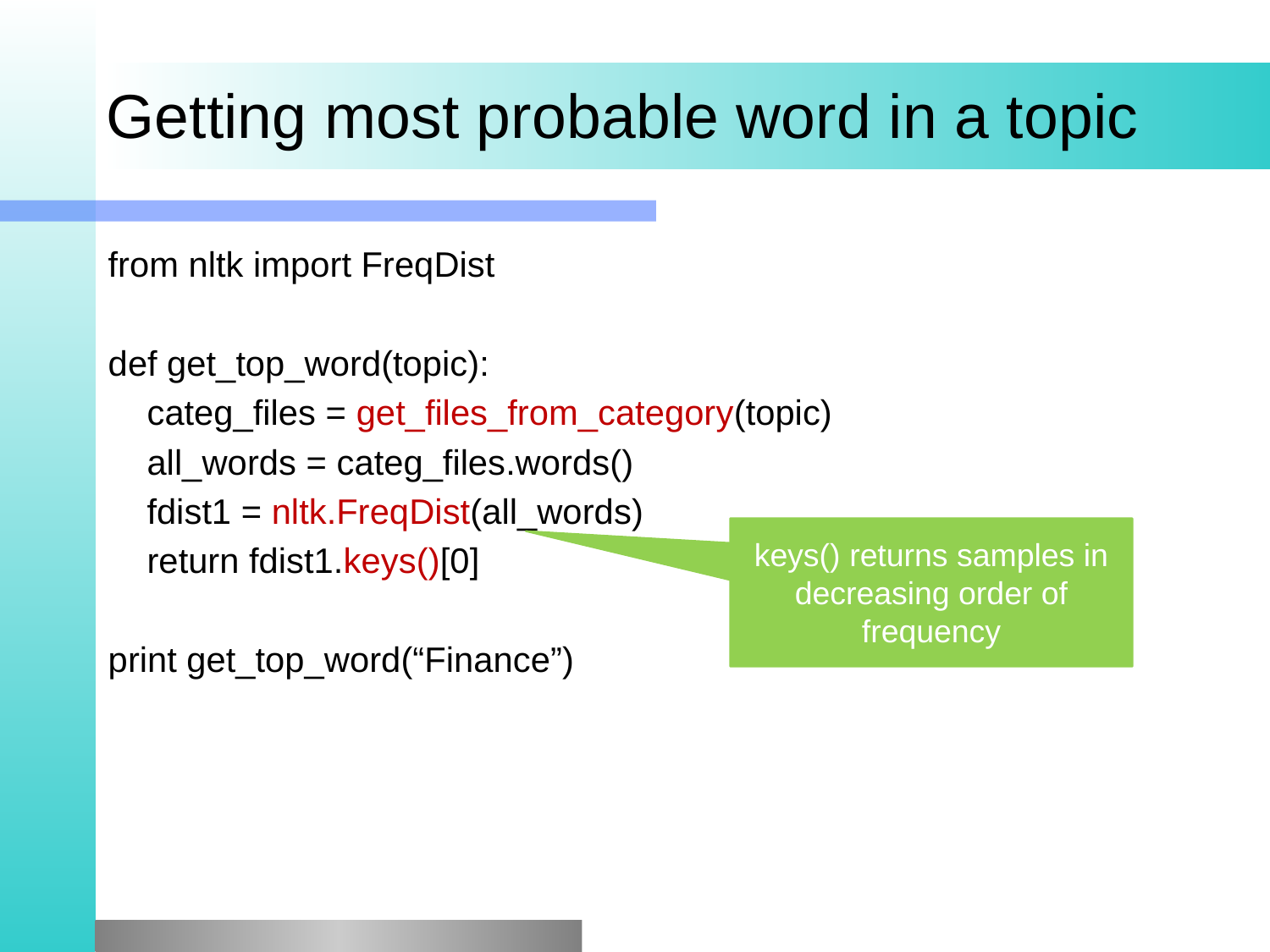

# Getting most probable word in a topic
from nltk import FreqDist

def get_top_word(topic):
    categ_files = get_files_from_category(topic)
    all_words = categ_files.words()
    fdist1 = nltk.FreqDist(all_words)
    return fdist1.keys()[0]

print get_top_word(“Finance”)
keys() returns samples in decreasing order of frequency